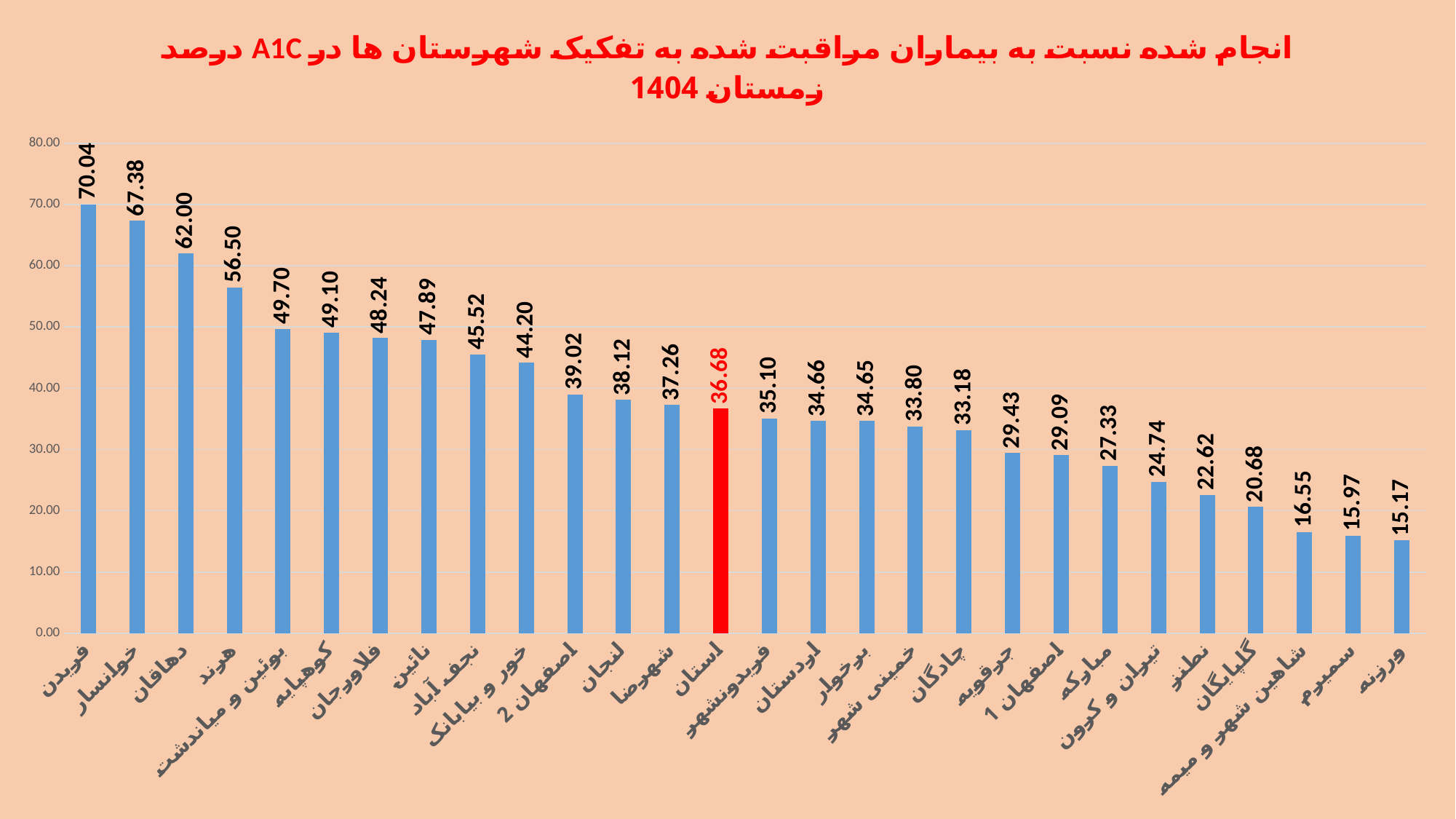

### Chart: درصد A1C انجام شده نسبت به بیماران مراقبت شده به تفکیک شهرستان ها در زمستان 1404

| Category | درصدA1C  |
|---|---|
| فریدن | 70.03610108303249 |
| خوانسار | 67.37907761529809 |
| دهاقان | 61.997940267765195 |
| هرند | 56.496062992125985 |
| بوئین و میاندشت | 49.6987951807229 |
| کوهپایه | 49.096385542168676 |
| فلاورجان | 48.242746219861054 |
| نائین | 47.89207419898819 |
| نجف آباد | 45.52102376599635 |
| خور و بیابانک | 44.19713831478537 |
| اصفهان 2 | 39.01628973588486 |
| لنجان | 38.11865969873963 |
| شهرضا | 37.25714285714285 |
| استان | 36.681034482758626 |
| فریدونشهر | 35.10466988727858 |
| اردستان | 34.65507876154264 |
| برخوار | 34.64912280701755 |
| خمینی شهر | 33.79655364091162 |
| چادگان | 33.177570093457945 |
| جرقویه | 29.426751592356688 |
| اصفهان 1 | 29.093778771537547 |
| مبارکه | 27.326914259513984 |
| تیران و کرون | 24.739039665970772 |
| نطنز | 22.624798711755233 |
| گلپایگان | 20.6782464846981 |
| شاهین شهر و میمه | 16.548463356973993 |
| سمیرم | 15.972894482090997 |
| ورزنه | 15.168539325842698 |